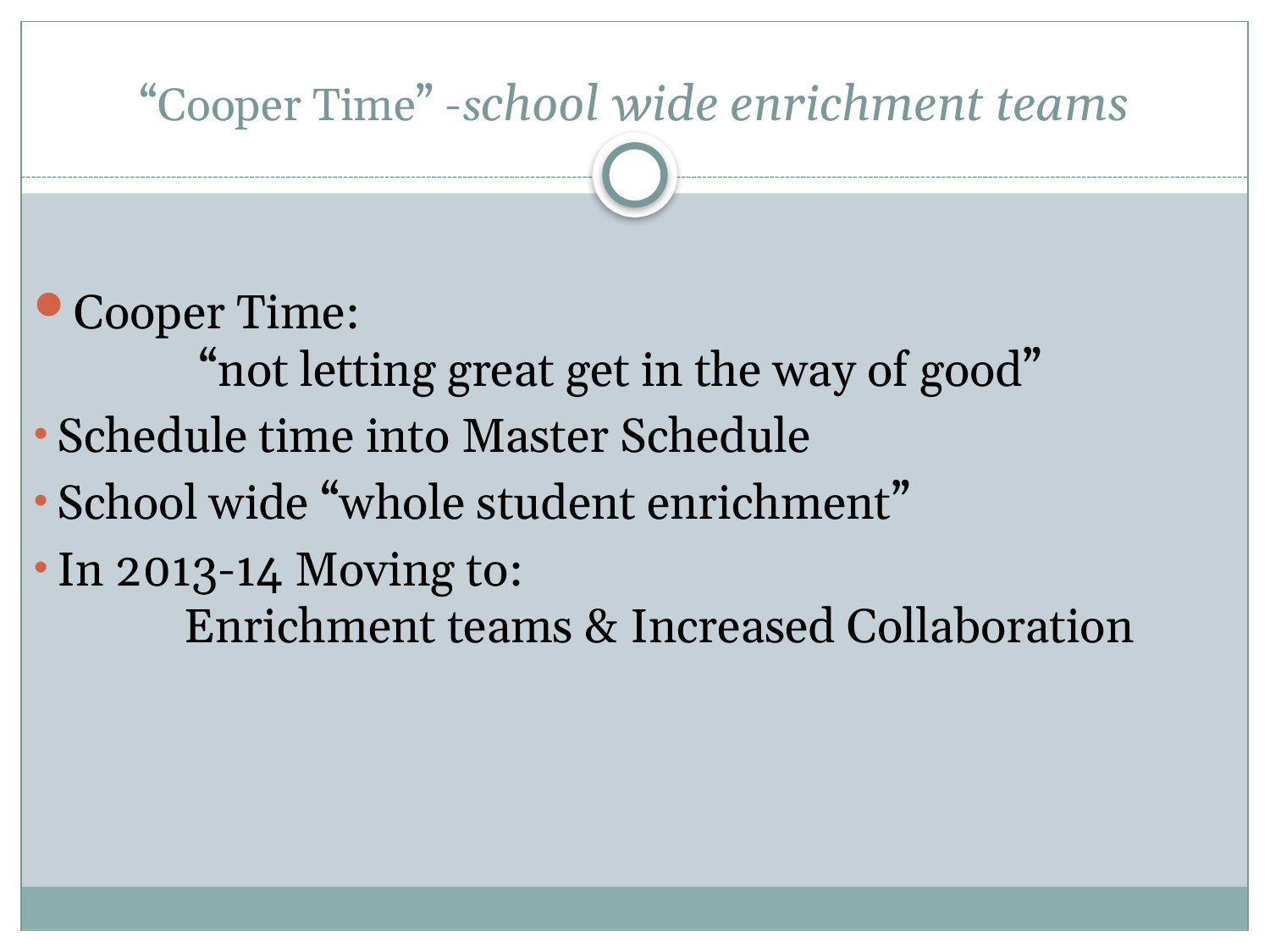

# “Cooper Time” -school wide enrichment teams
Cooper Time:
	“not letting great get in the way of good”
Schedule time into Master Schedule
School wide “whole student enrichment”
In 2013-14 Moving to:
	Enrichment teams & Increased Collaboration